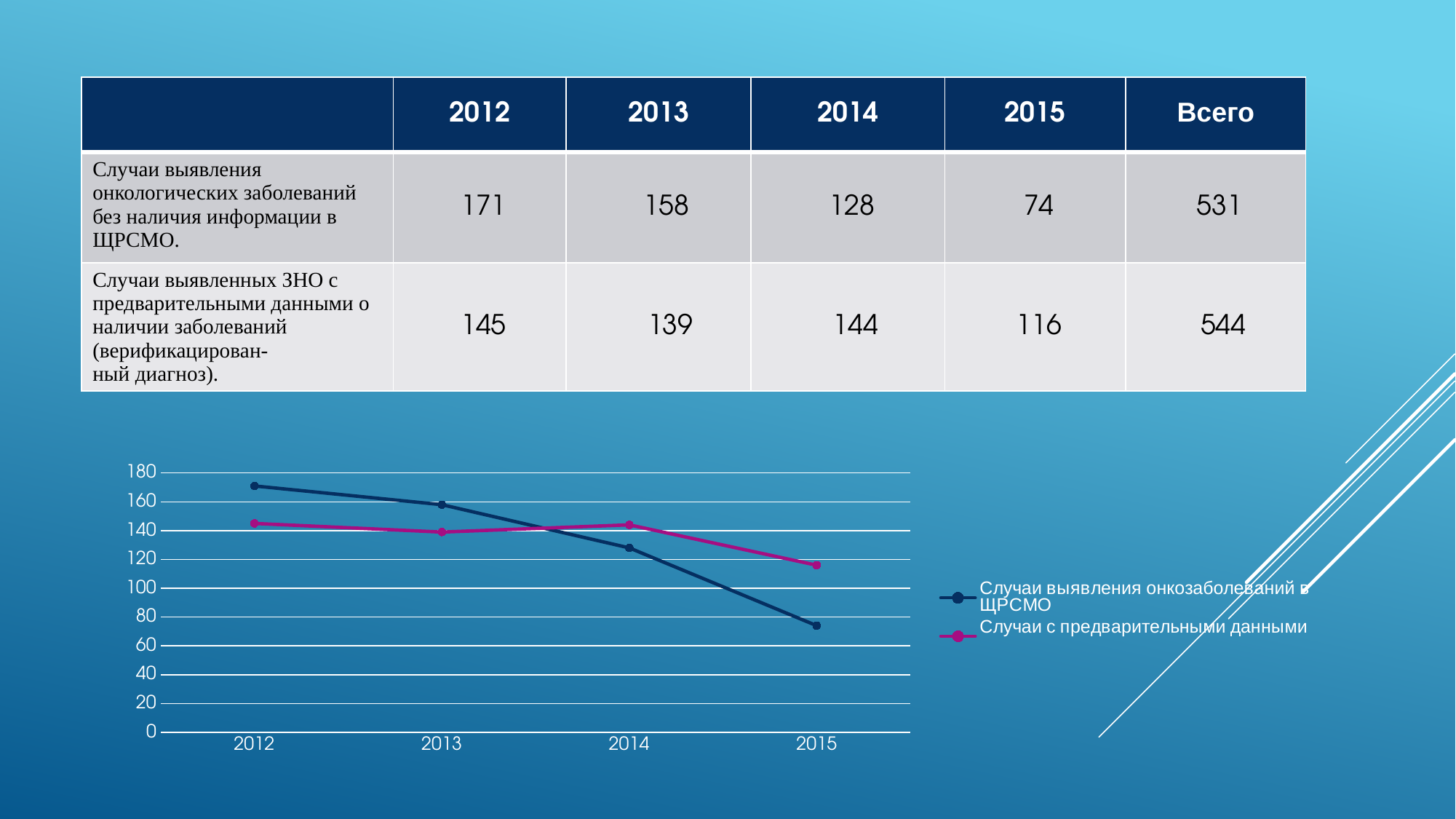

|  | 2012 | 2013 | 2014 | 2015 | Всего |
| --- | --- | --- | --- | --- | --- |
| Случаи выявления онкологических заболеваний без наличия информации в ЩРСМО. | 171 | 158 | 128 | 74 | 531 |
| Случаи выявленных ЗНО с предварительными данными о наличии заболеваний (верификацирован- ный диагноз). | 145 | 139 | 144 | 116 | 544 |

### Chart

| Category | Случаи выявления онкозаболеваний в ЩРСМО | Случаи с предварительными данными | Столбец1 |
|---|---|---|---|
| 2012 | 171.0 | 145.0 | None |
| 2013 | 158.0 | 139.0 | None |
| 2014 | 128.0 | 144.0 | None |
| 2015 | 74.0 | 116.0 | None |